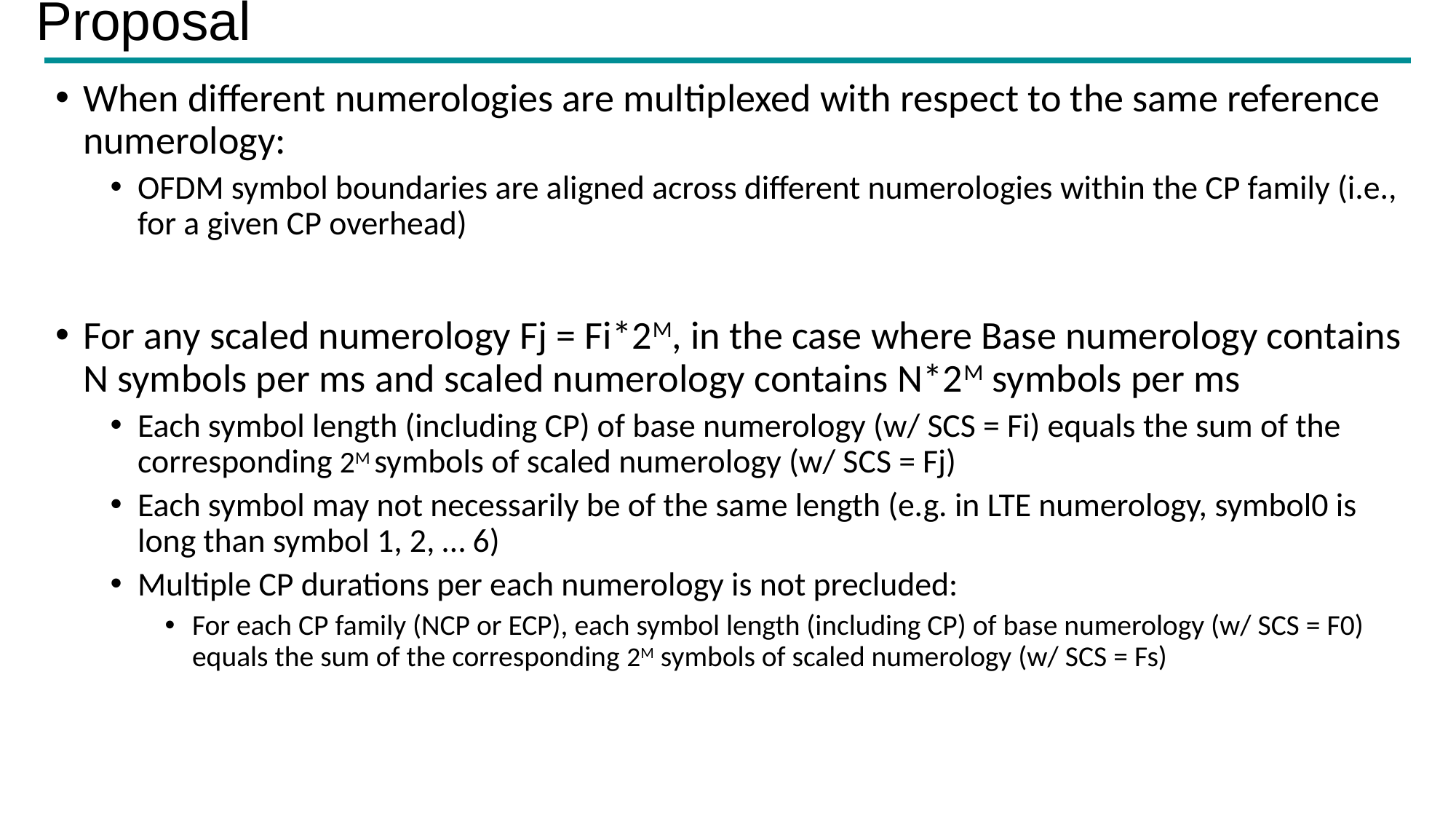

# Proposal
When different numerologies are multiplexed with respect to the same reference numerology:
OFDM symbol boundaries are aligned across different numerologies within the CP family (i.e., for a given CP overhead)

For any scaled numerology Fj = Fi*2M, in the case where Base numerology contains N symbols per ms and scaled numerology contains N*2M symbols per ms
Each symbol length (including CP) of base numerology (w/ SCS = Fi) equals the sum of the corresponding 2M symbols of scaled numerology (w/ SCS = Fj)
Each symbol may not necessarily be of the same length (e.g. in LTE numerology, symbol0 is long than symbol 1, 2, … 6)
Multiple CP durations per each numerology is not precluded:
For each CP family (NCP or ECP), each symbol length (including CP) of base numerology (w/ SCS = F0) equals the sum of the corresponding 2M symbols of scaled numerology (w/ SCS = Fs)